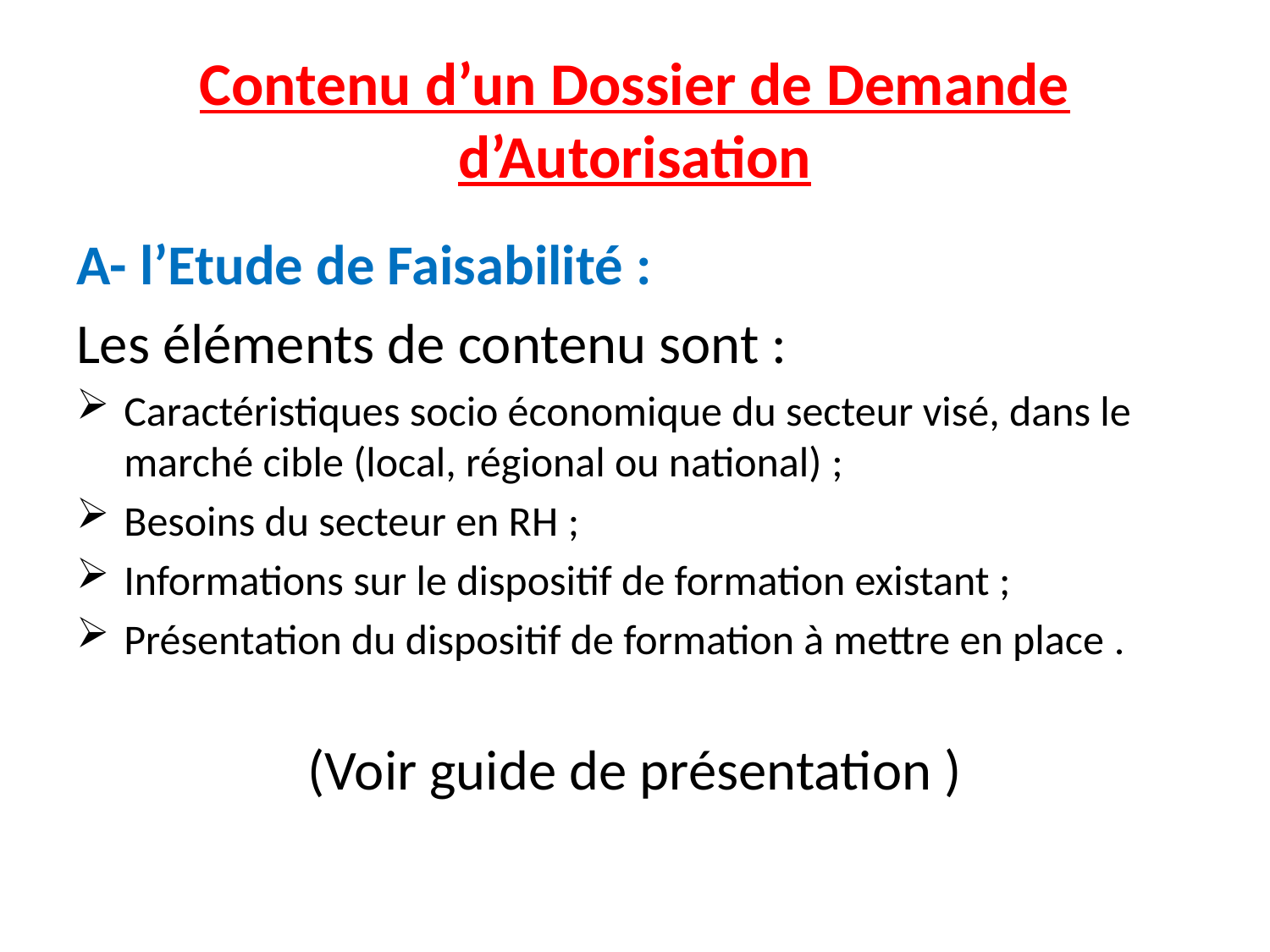

# Contenu d’un Dossier de Demande d’Autorisation
A- l’Etude de Faisabilité :
Les éléments de contenu sont :
Caractéristiques socio économique du secteur visé, dans le marché cible (local, régional ou national) ;
Besoins du secteur en RH ;
Informations sur le dispositif de formation existant ;
Présentation du dispositif de formation à mettre en place .

(Voir guide de présentation )